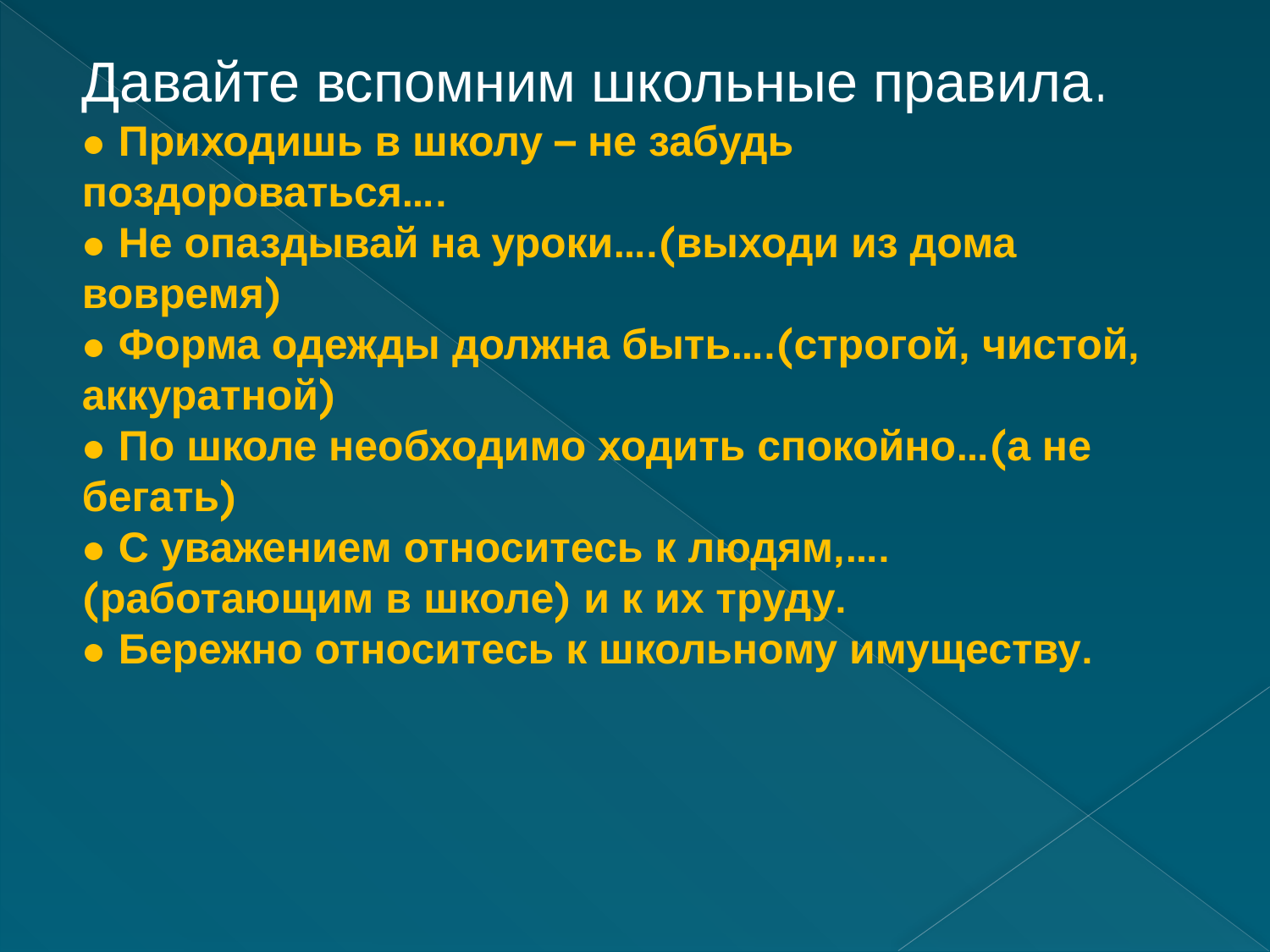

Давайте вспомним школьные правила.
• Приходишь в школу – не забудь поздороваться….
• Не опаздывай на уроки….(выходи из дома вовремя)
• Форма одежды должна быть….(строгой, чистой, аккуратной)
• По школе необходимо ходить спокойно…(а не бегать)
• С уважением относитесь к людям,….(работающим в школе) и к их труду.
• Бережно относитесь к школьному имуществу.